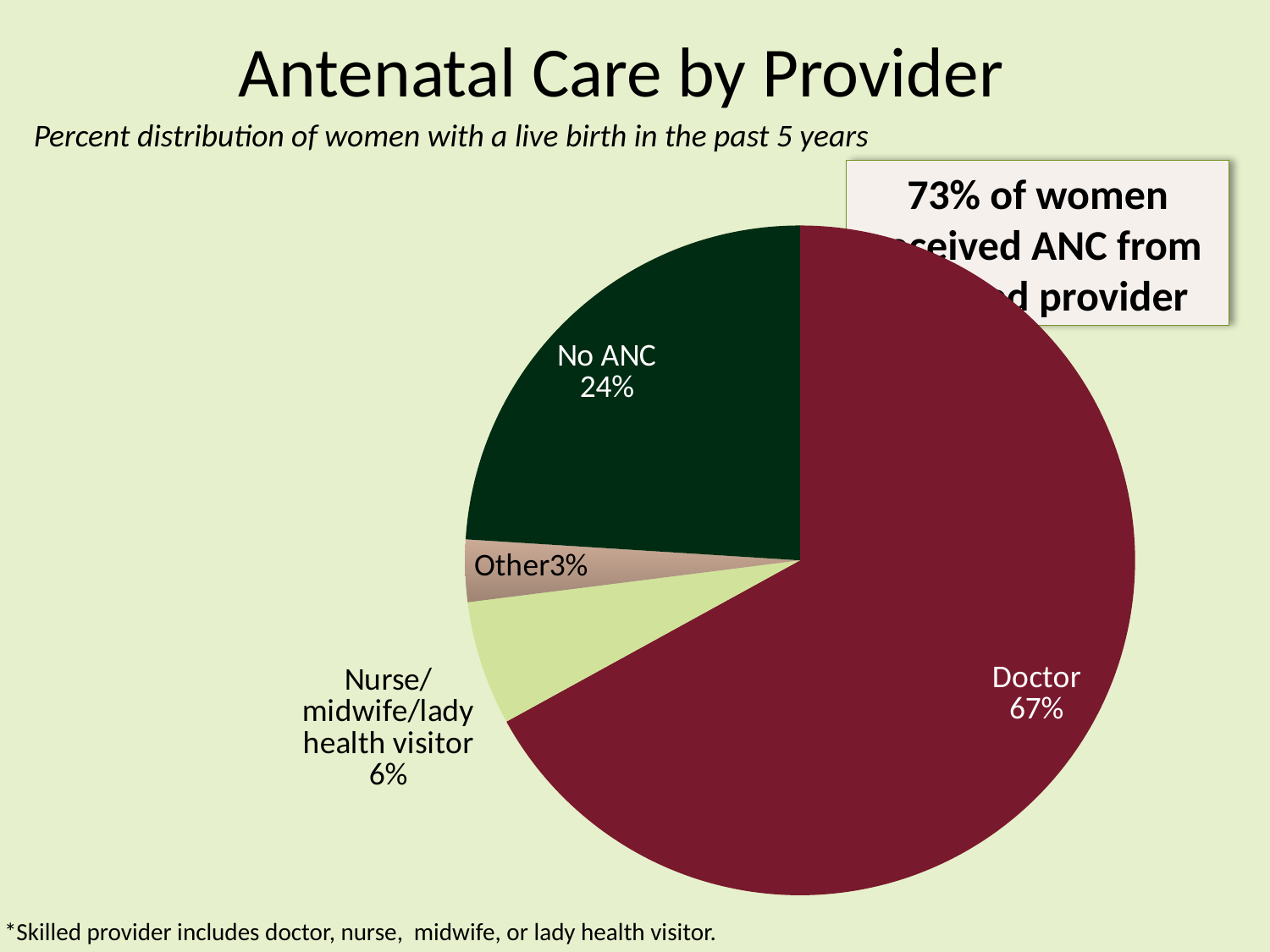

# Antenatal Care by Provider
Percent distribution of women with a live birth in the past 5 years
73% of women received ANC from a skilled provider

### Chart

| Category | Sales |
|---|---|
| Doctor | 67.0 |
| Nurse/midwife/Lady Health Visitor | 6.0 |
| Other | 3.0 |
| No ANC | 24.0 |
*Skilled provider includes doctor, nurse,  midwife, or lady health visitor.